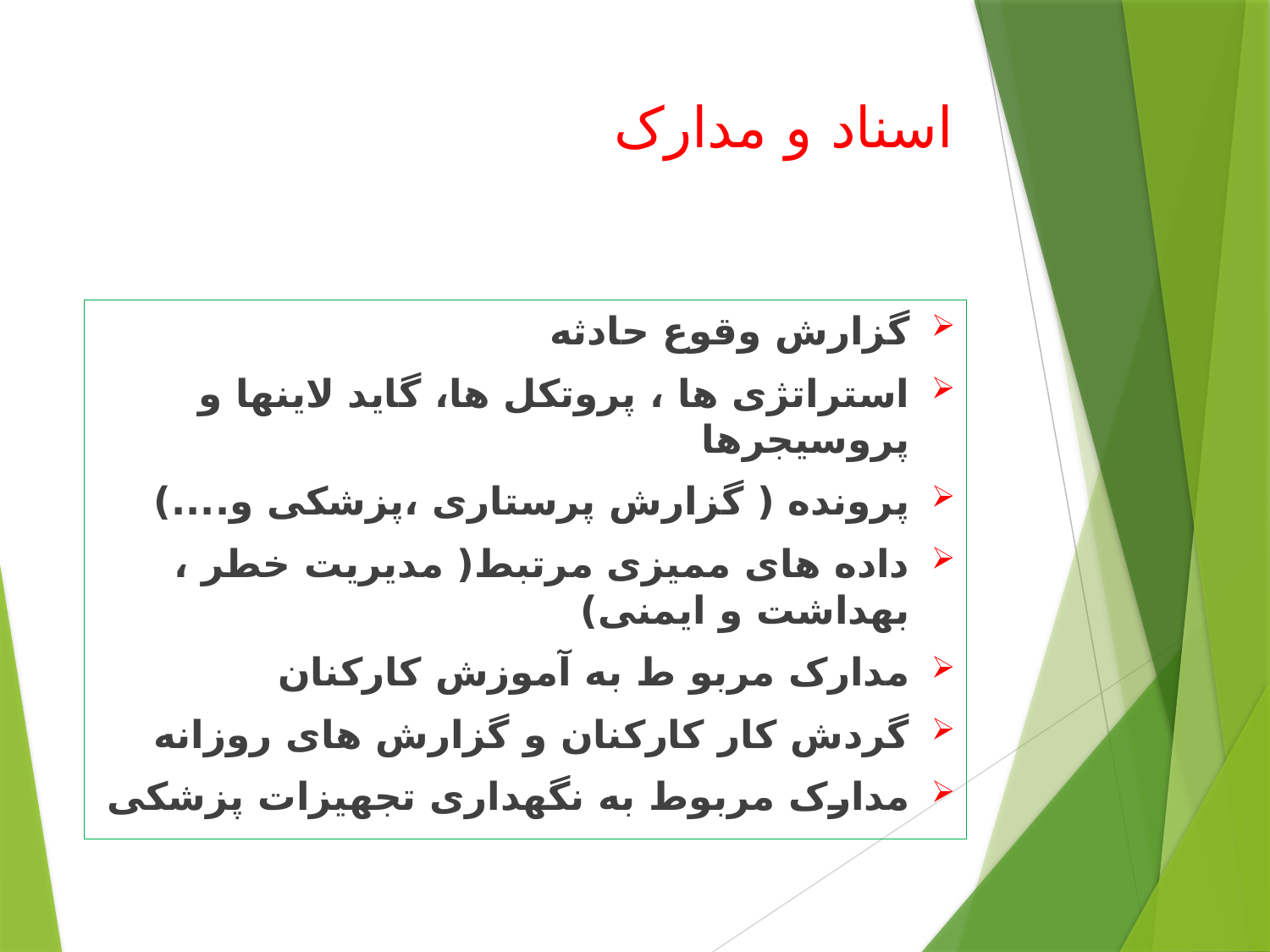

# اسناد و مدارک
گزارش وقوع حادثه
استراتژی ها ، پروتکل ها، گاید لاینها و پروسیجرها
پرونده ( گزارش پرستاری ،پزشکی و....)
داده های ممیزی مرتبط( مدیریت خطر ، بهداشت و ایمنی)
مدارک مربو ط به آموزش کارکنان
گردش کار کارکنان و گزارش های روزانه
مدارک مربوط به نگهداری تجهیزات پزشکی